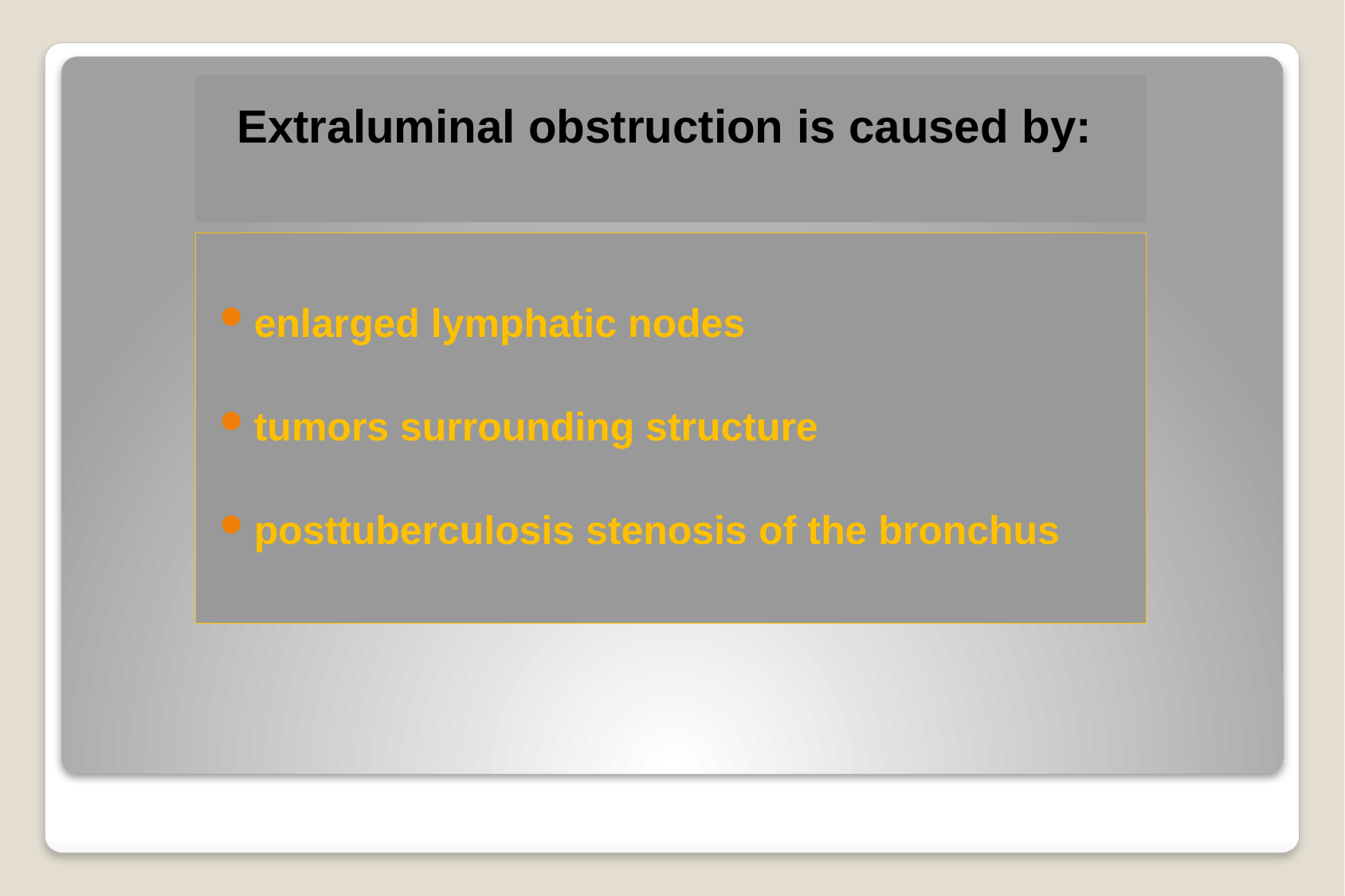

# Extraluminal obstruction is caused by:

enlarged lymphatic nodes

tumors surrounding structure

posttuberculosis stenosis of the bronchus